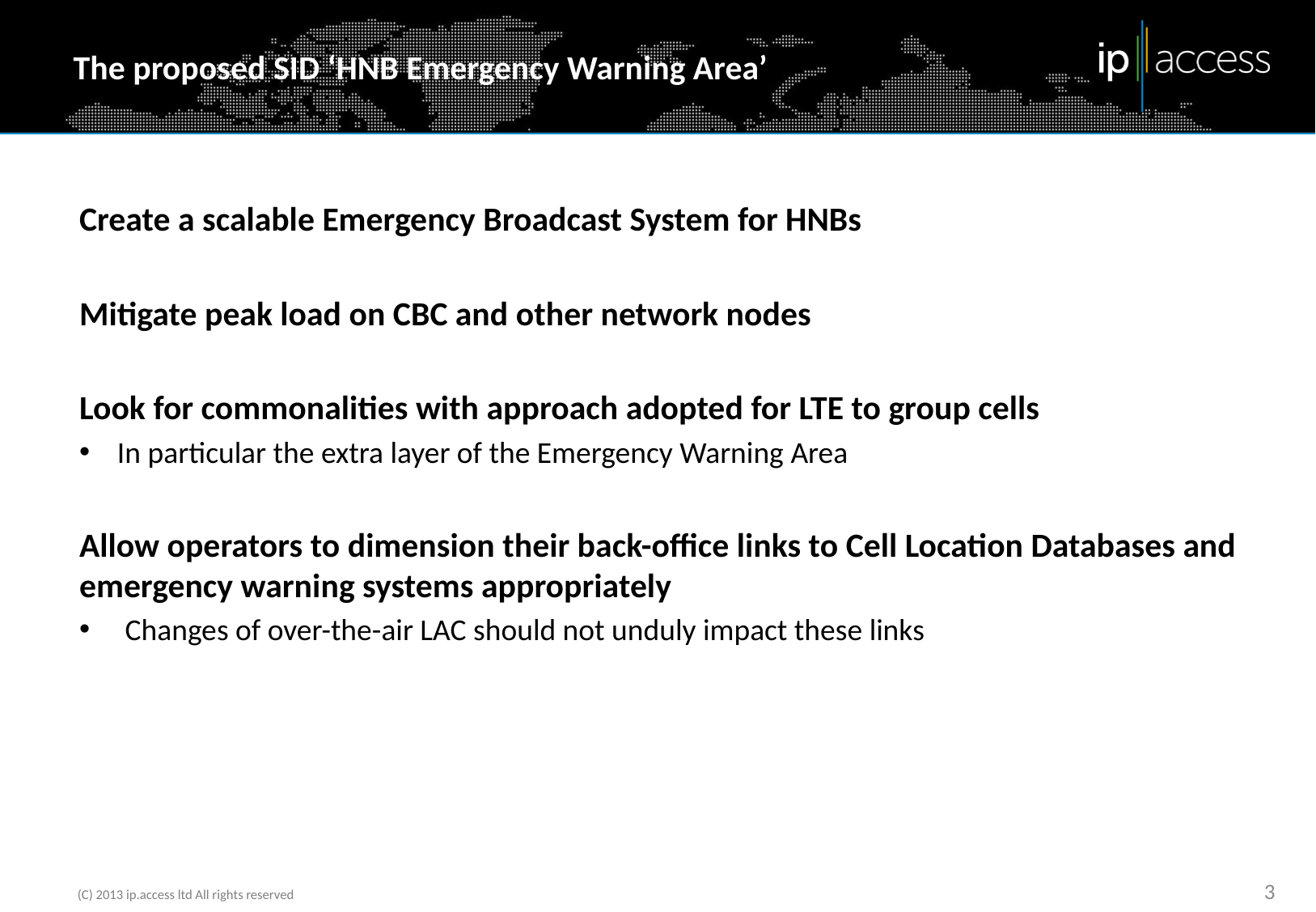

# The proposed SID ‘HNB Emergency Warning Area’
Create a scalable Emergency Broadcast System for HNBs

Mitigate peak load on CBC and other network nodes

Look for commonalities with approach adopted for LTE to group cells
In particular the extra layer of the Emergency Warning Area

Allow operators to dimension their back-office links to Cell Location Databases and emergency warning systems appropriately
Changes of over-the-air LAC should not unduly impact these links
3

(C) 2013 ip.access ltd All rights reserved